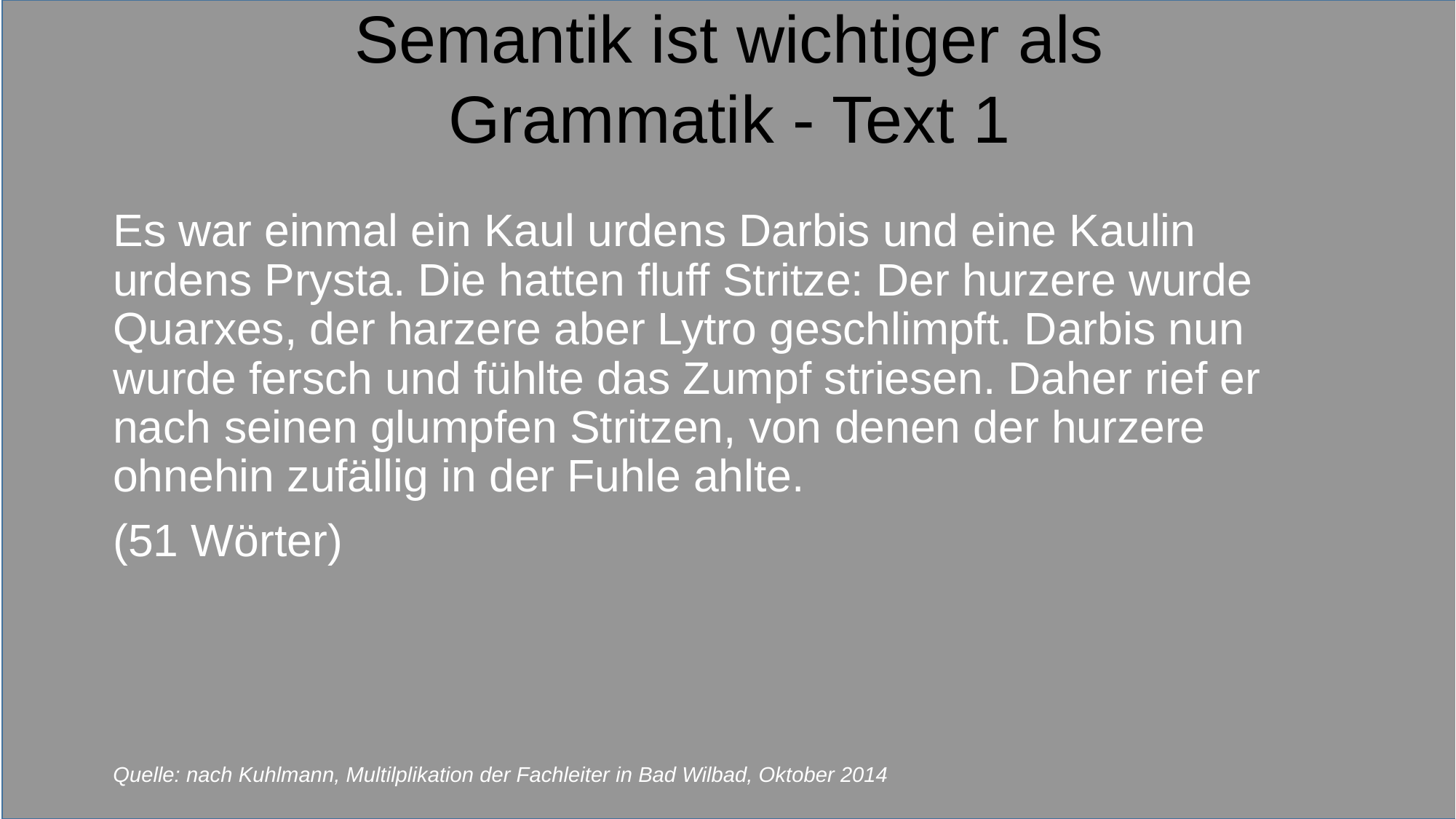

Semantik ist wichtiger als Grammatik - Text 1
Es war einmal ein Kaul urdens Darbis und eine Kaulin urdens Prysta. Die hatten fluff Stritze: Der hurzere wurde Quarxes, der harzere aber Lytro geschlimpft. Darbis nun wurde fersch und fühlte das Zumpf striesen. Daher rief er nach seinen glumpfen Stritzen, von denen der hurzere ohnehin zufällig in der Fuhle ahlte.
(51 Wörter)

Quelle: nach Kuhlmann, Multilplikation der Fachleiter in Bad Wilbad, Oktober 2014